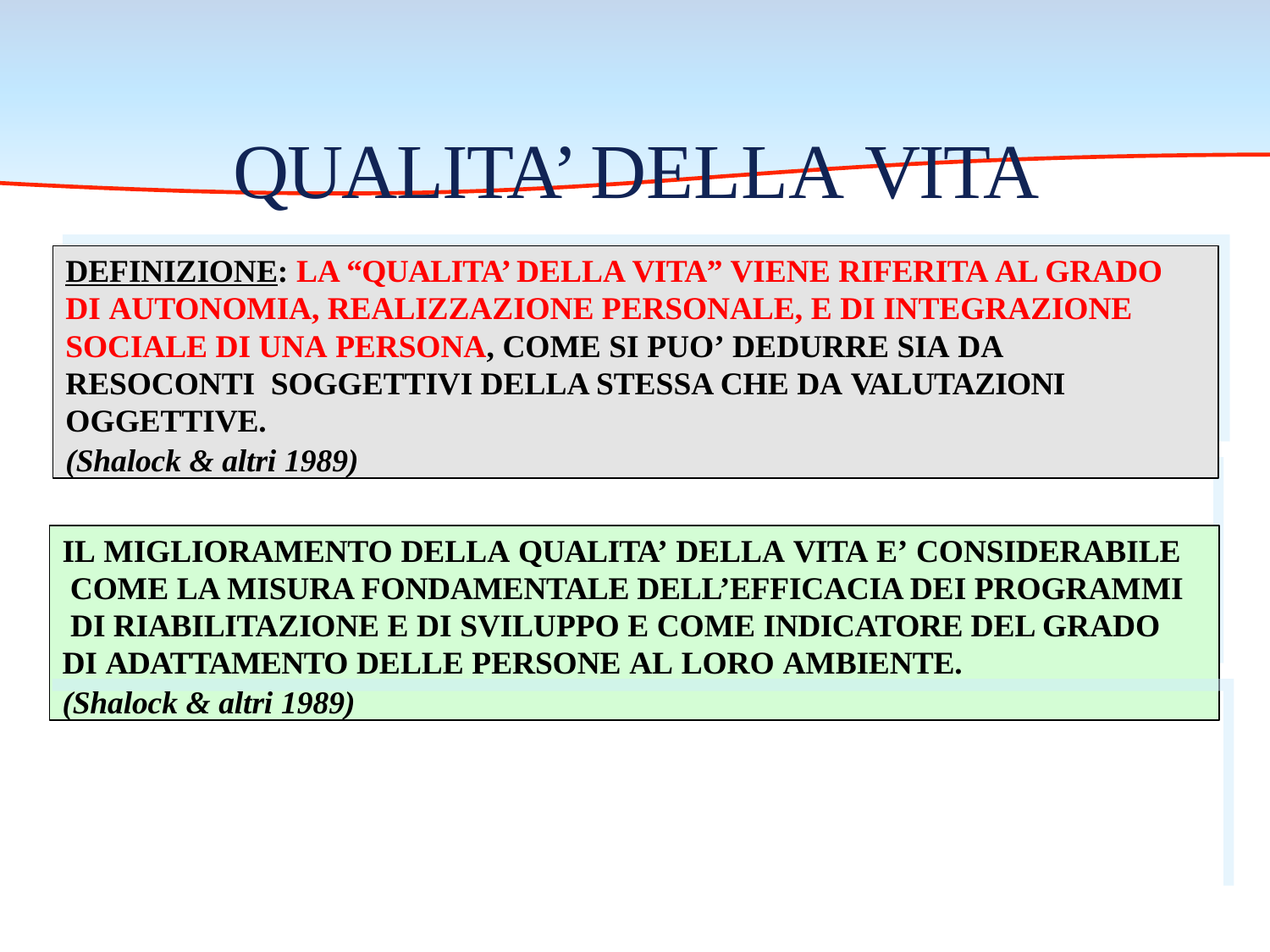

# QUALITA’ DELLA VITA

DEFINIZIONE: LA “QUALITA’ DELLA VITA” VIENE RIFERITA AL GRADO  DI AUTONOMIA, REALIZZAZIONE PERSONALE, E DI INTEGRAZIONE  SOCIALE DI UNA PERSONA, COME SI PUO’ DEDURRE SIA DA RESOCONTI  SOGGETTIVI DELLA STESSA CHE DA VALUTAZIONI OGGETTIVE.
(Shalock & altri 1989)

IL MIGLIORAMENTO DELLA QUALITA’ DELLA VITA E’ CONSIDERABILE  COME LA MISURA FONDAMENTALE DELL’EFFICACIA DEI PROGRAMMI  DI RIABILITAZIONE E DI SVILUPPO E COME INDICATORE DEL GRADO  DI ADATTAMENTO DELLE PERSONE AL LORO AMBIENTE.
(Shalock & altri 1989)